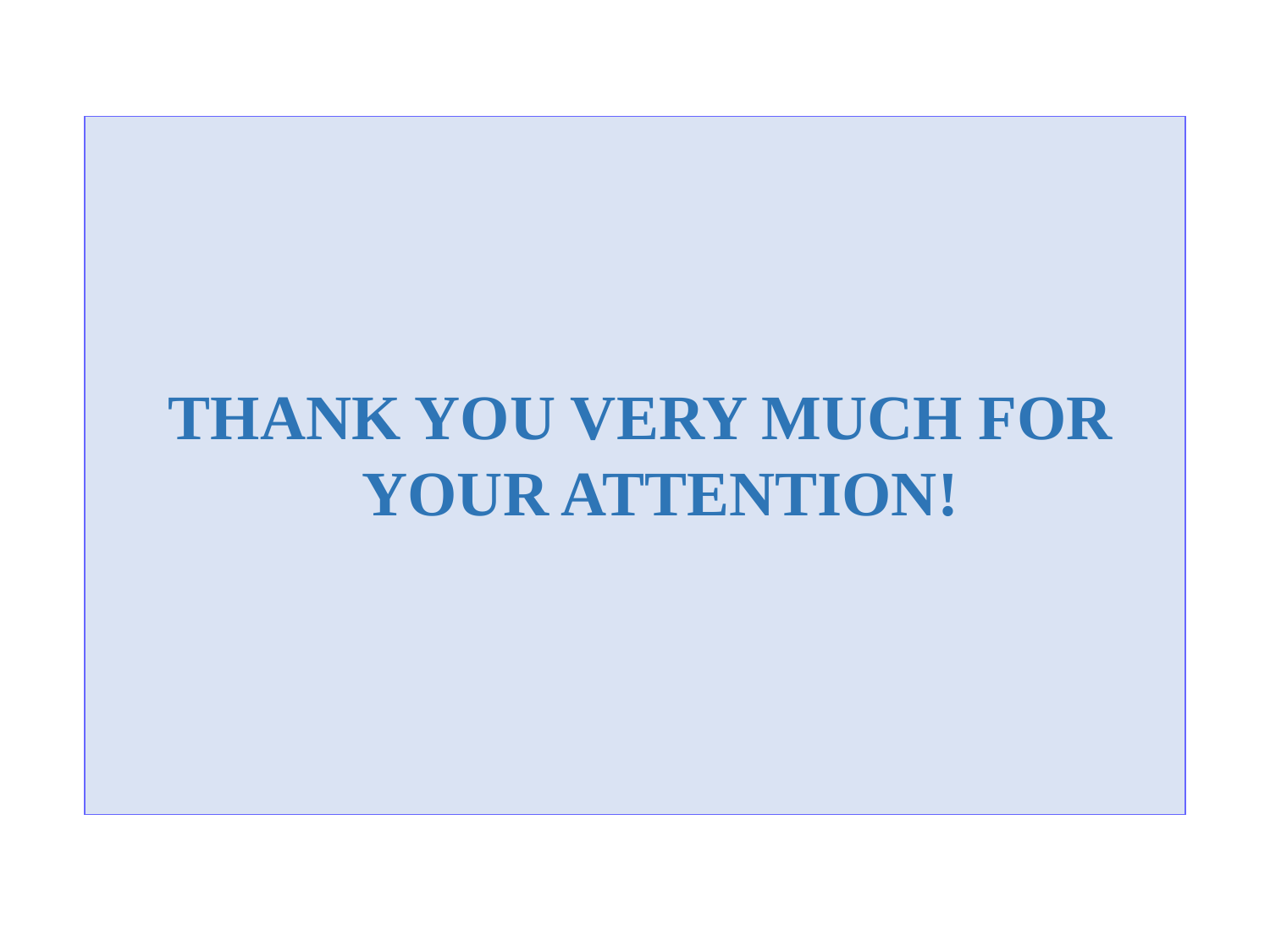

THANK YOU VERY MUCH FOR YOUR ATTENTION!